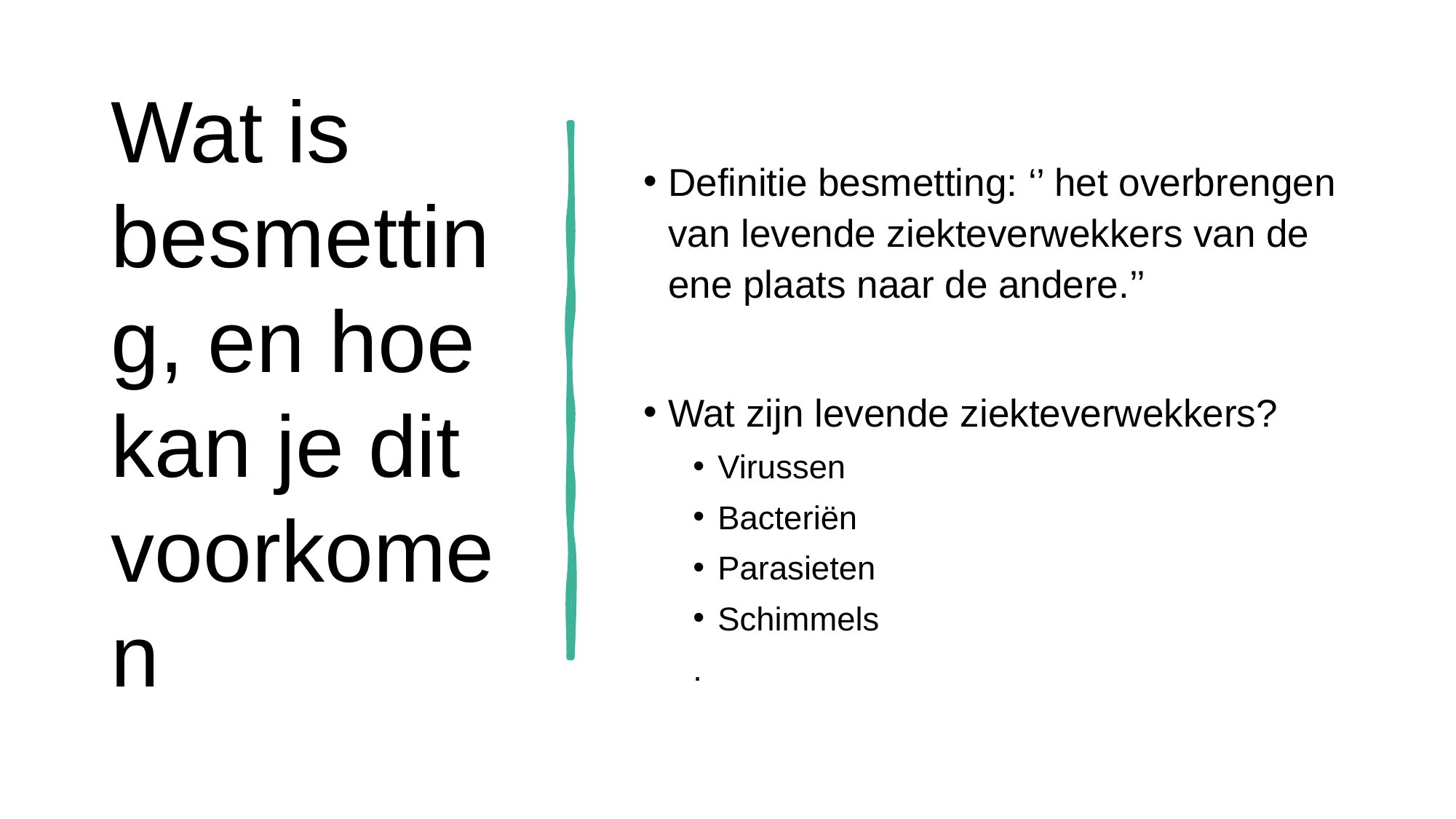

# Wat is besmetting, en hoe kan je dit voorkomen

Definitie besmetting: ‘’ het overbrengen van levende ziekteverwekkers van de ene plaats naar de andere.’’

Wat zijn levende ziekteverwekkers?
Virussen
Bacteriën
Parasieten
Schimmels
.